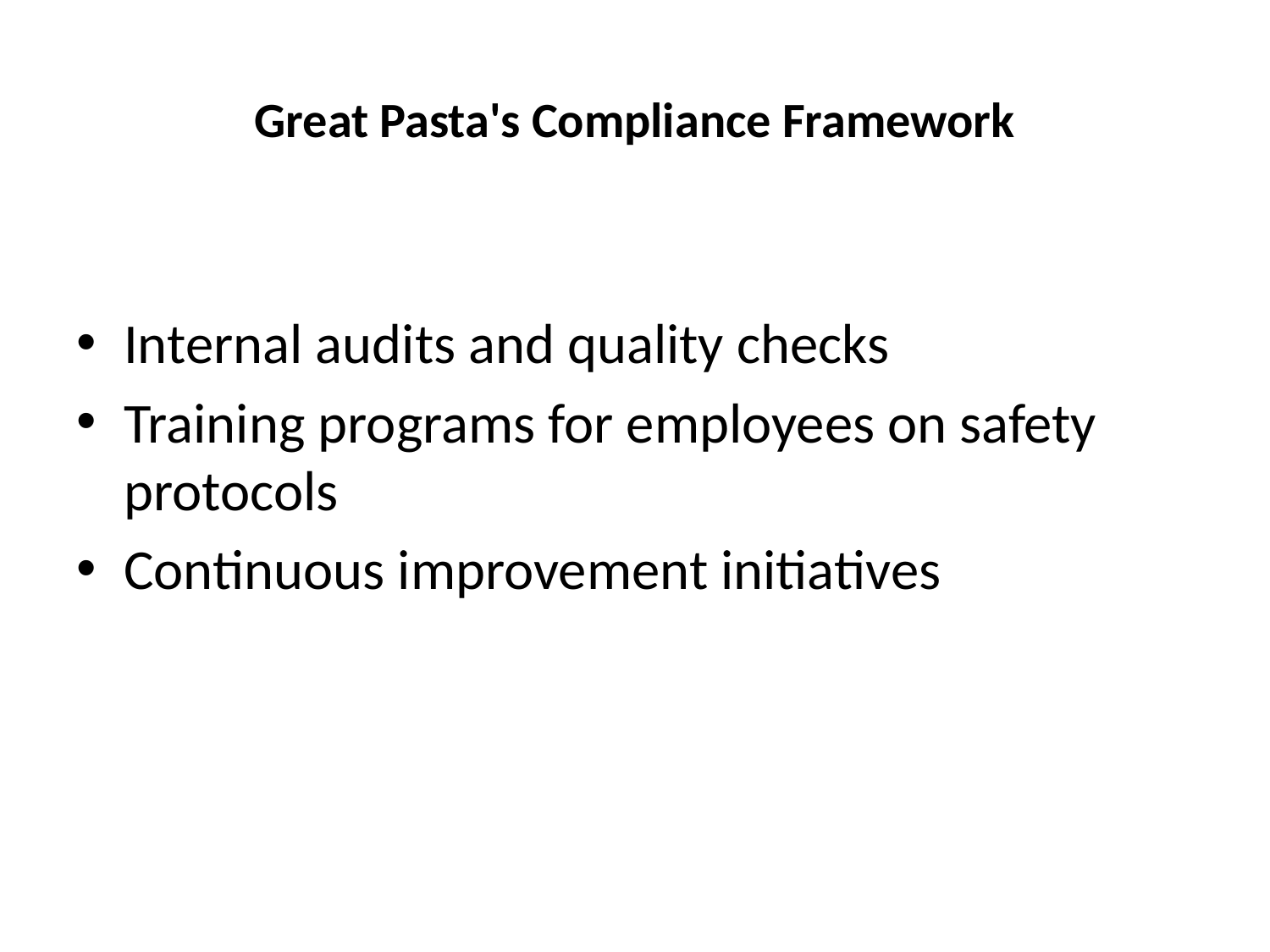

# Great Pasta's Compliance Framework

Internal audits and quality checks
Training programs for employees on safety protocols
Continuous improvement initiatives